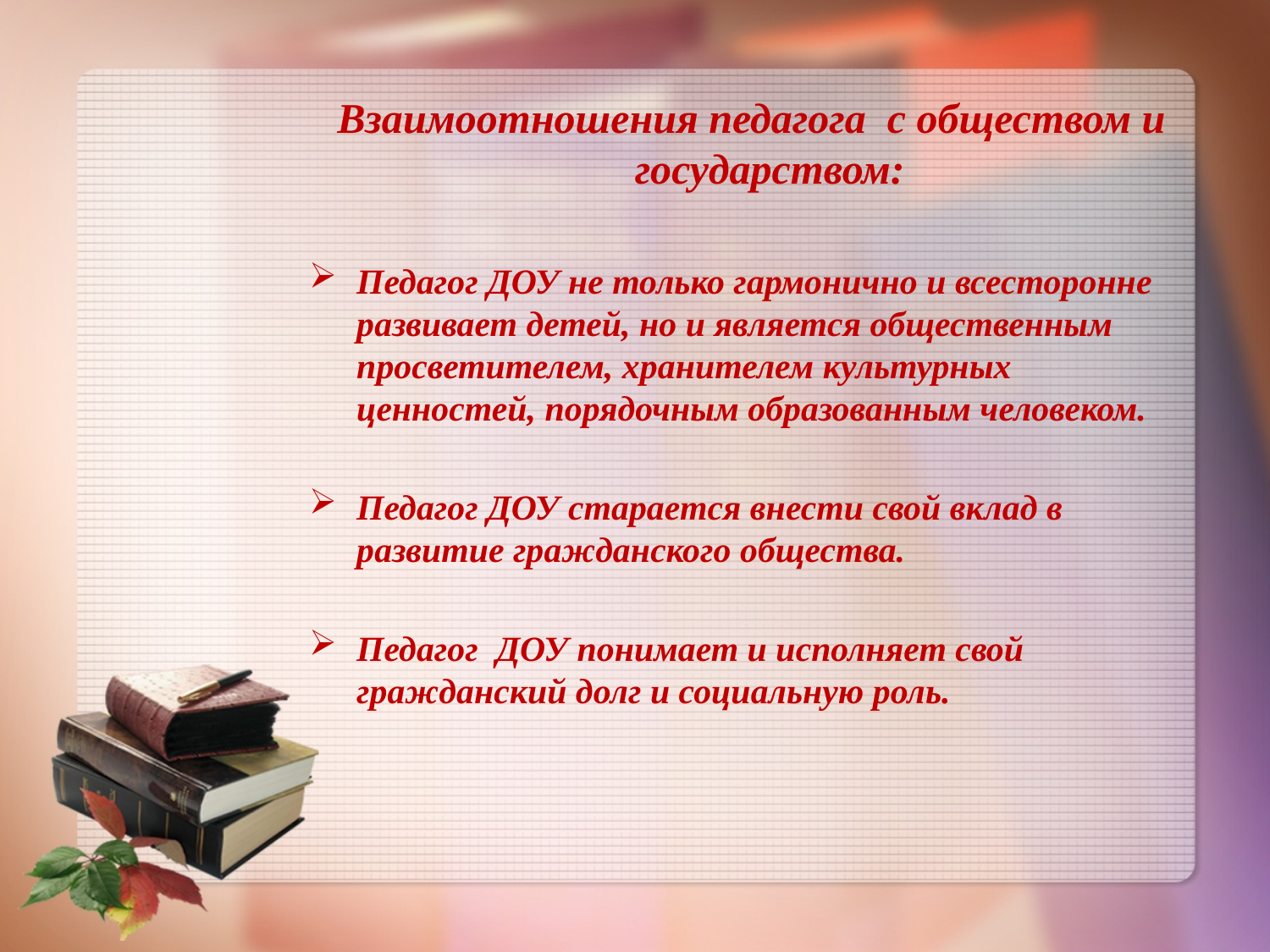

Взаимоотношения педагога  с обществом и государством:

Педагог ДОУ не только гармонично и всесторонне развивает детей, но и является общественным просветителем, хранителем культурных ценностей, порядочным образованным человеком.

Педагог ДОУ старается внести свой вклад в развитие гражданского общества.

Педагог  ДОУ понимает и исполняет свой гражданский долг и социальную роль.